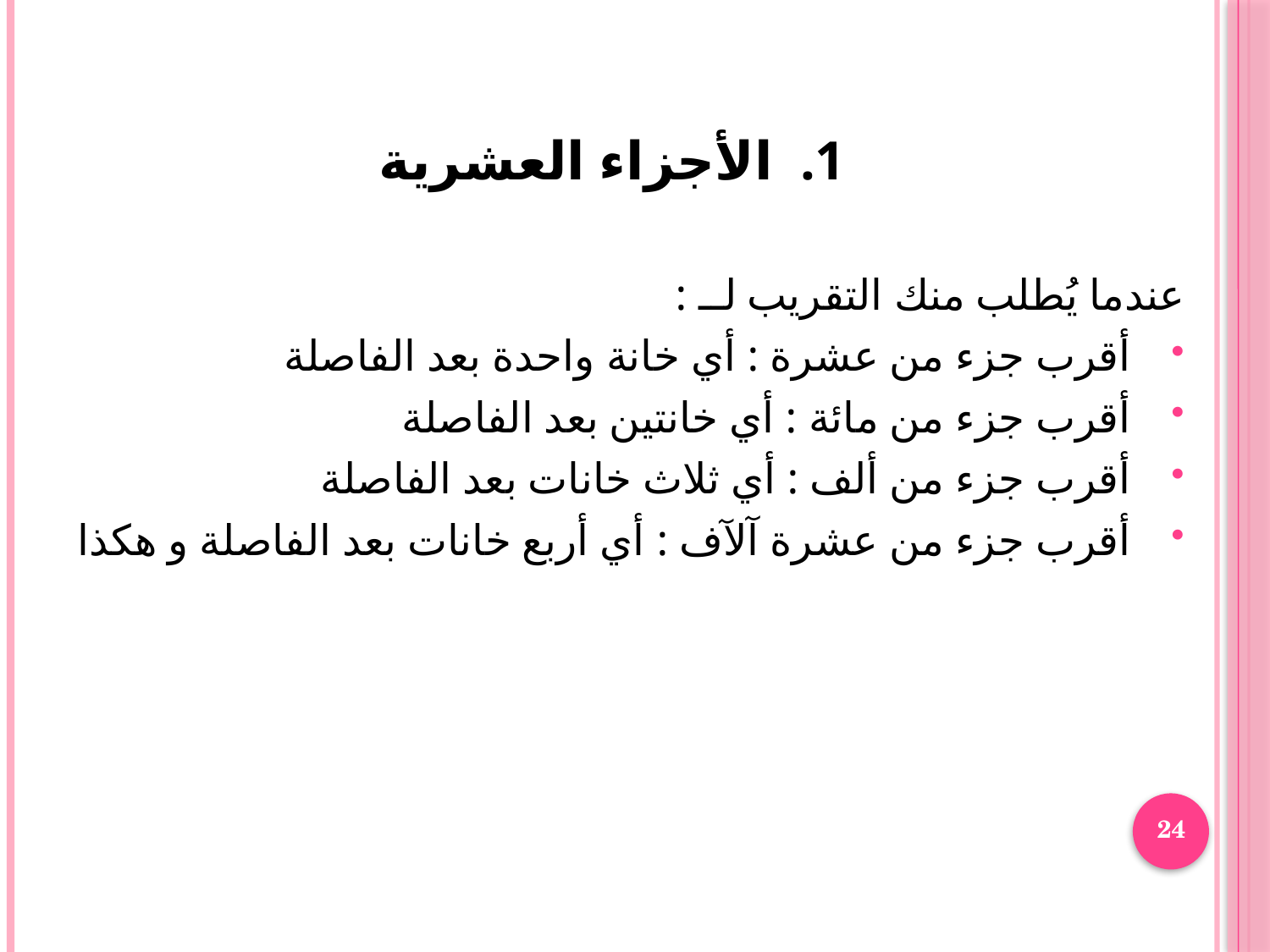

# الأجزاء العشرية
عندما يُطلب منك التقريب لــ :
أقرب جزء من عشرة : أي خانة واحدة بعد الفاصلة
أقرب جزء من مائة : أي خانتين بعد الفاصلة
أقرب جزء من ألف : أي ثلاث خانات بعد الفاصلة
أقرب جزء من عشرة آلآف : أي أربع خانات بعد الفاصلة و هكذا
24